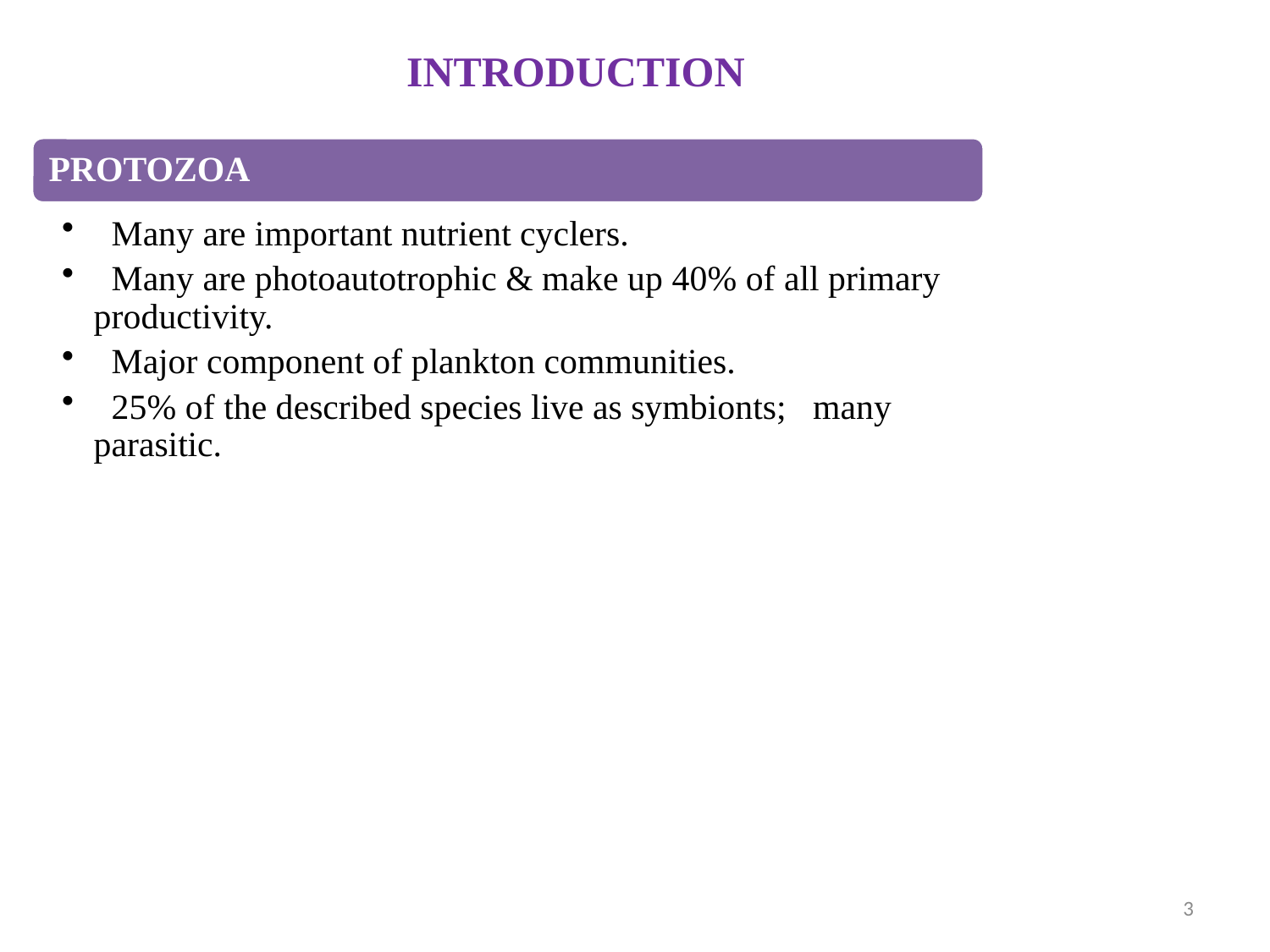

protozoa
  Many are important nutrient cyclers.
  Many are photoautotrophic & make up 40% of all primary productivity.
  Major component of plankton communities.
  25% of the described species live as symbionts;   many parasitic.
Introduction
3